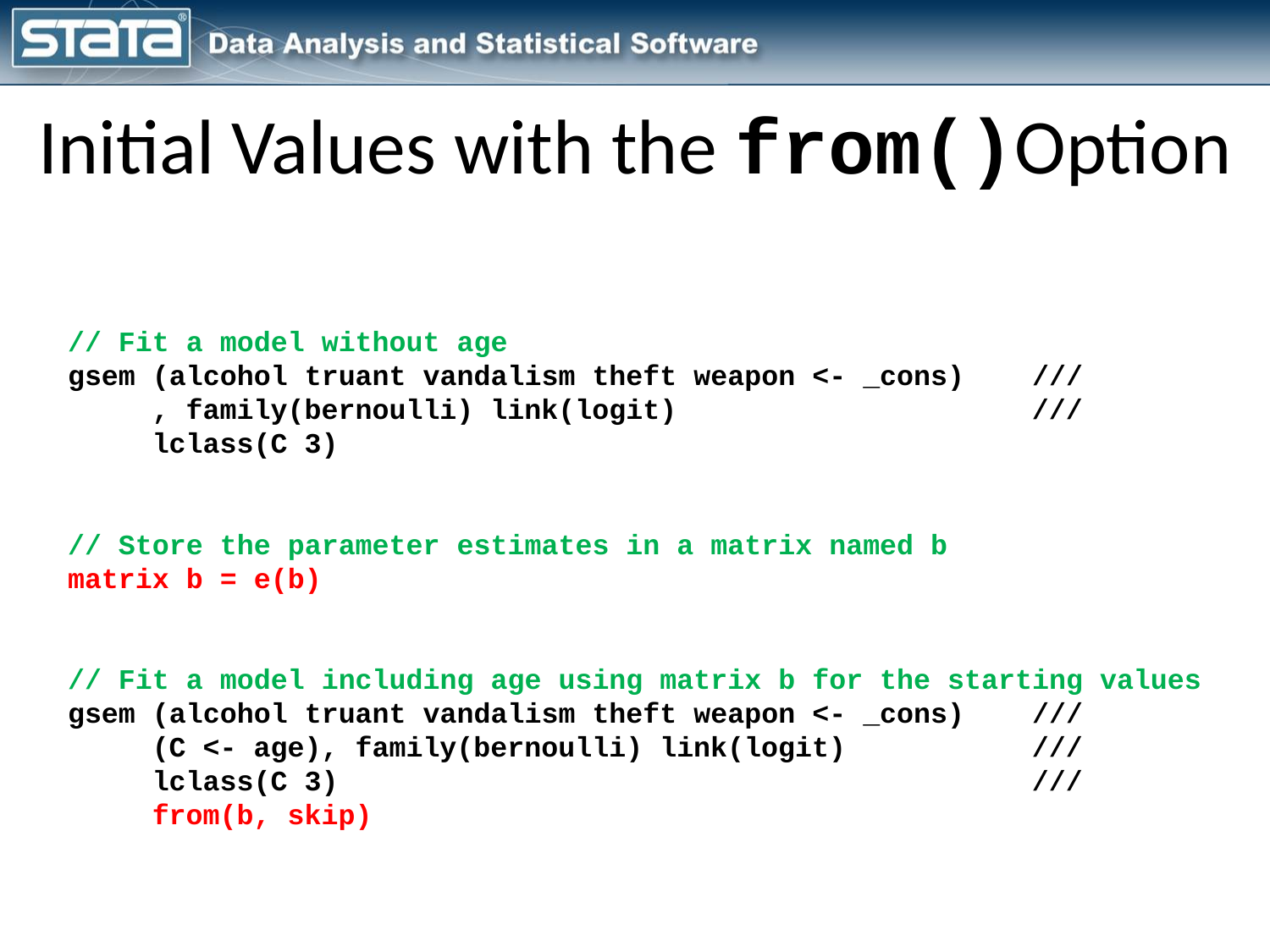

# Initial Values with the from()Option
// Fit a model without age
gsem (alcohol truant vandalism theft weapon <- _cons)    ///
     , family(bernoulli) link(logit)                     ///
     lclass(C 3)

// Store the parameter estimates in a matrix named b
matrix b = e(b)

// Fit a model including age using matrix b for the starting values
gsem (alcohol truant vandalism theft weapon <- _cons)    ///
     (C <- age), family(bernoulli) link(logit)           ///
     lclass(C 3)                                         ///
     from(b, skip)